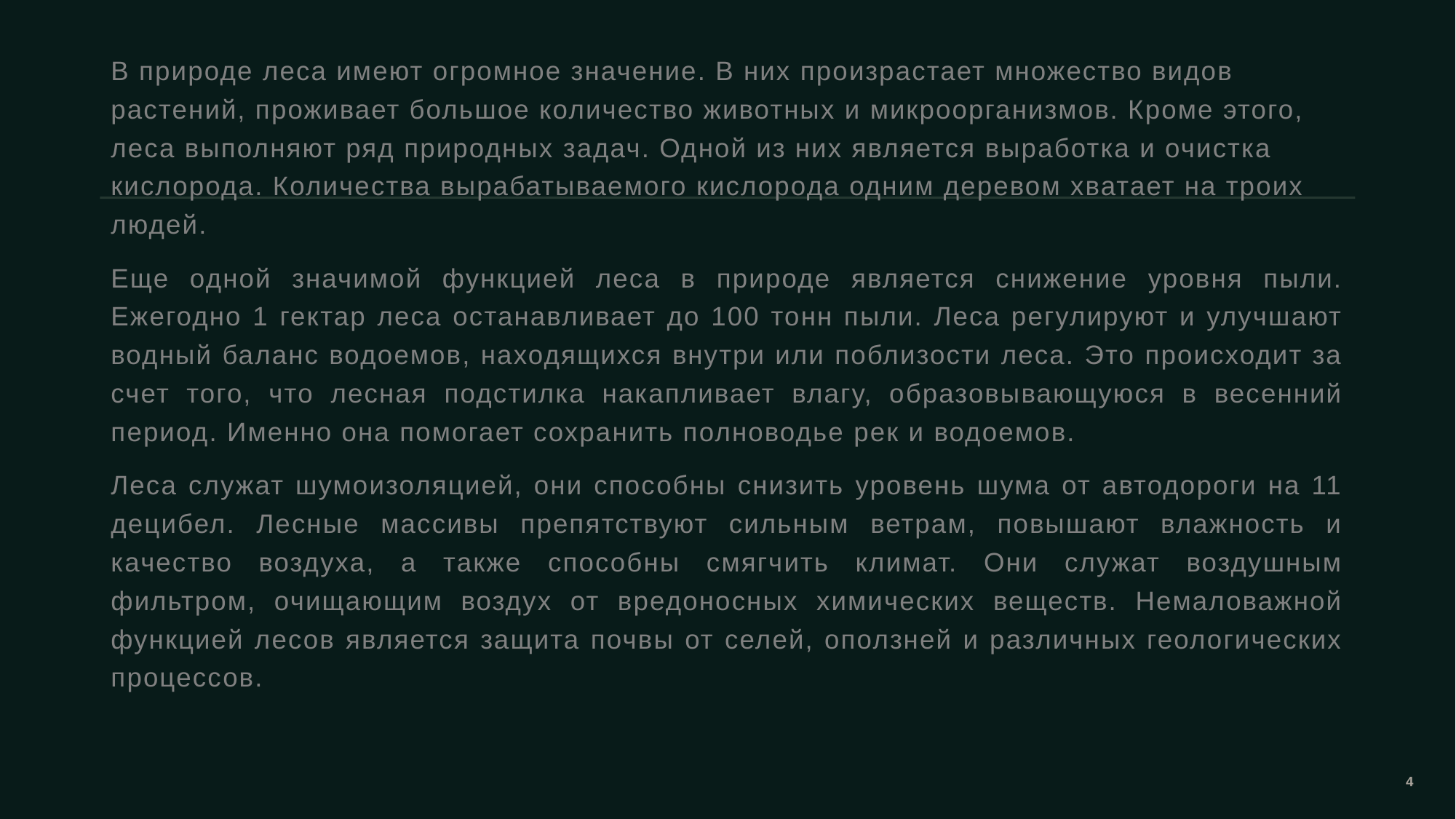

В природе леса имеют огромное значение. В них произрастает множество видов растений, проживает большое количество животных и микроорганизмов. Кроме этого, леса выполняют ряд природных задач. Одной из них является выработка и очистка кислорода. Количества вырабатываемого кислорода одним деревом хватает на троих людей.
Еще одной значимой функцией леса в природе является снижение уровня пыли. Ежегодно 1 гектар леса останавливает до 100 тонн пыли. Леса регулируют и улучшают водный баланс водоемов, находящихся внутри или поблизости леса. Это происходит за счет того, что лесная подстилка накапливает влагу, образовывающуюся в весенний период. Именно она помогает сохранить полноводье рек и водоемов.
Леса служат шумоизоляцией, они способны снизить уровень шума от автодороги на 11 децибел. Лесные массивы препятствуют сильным ветрам, повышают влажность и качество воздуха, а также способны смягчить климат. Они служат воздушным фильтром, очищающим воздух от вредоносных химических веществ. Немаловажной функцией лесов является защита почвы от селей, оползней и различных геологических процессов.

#

4